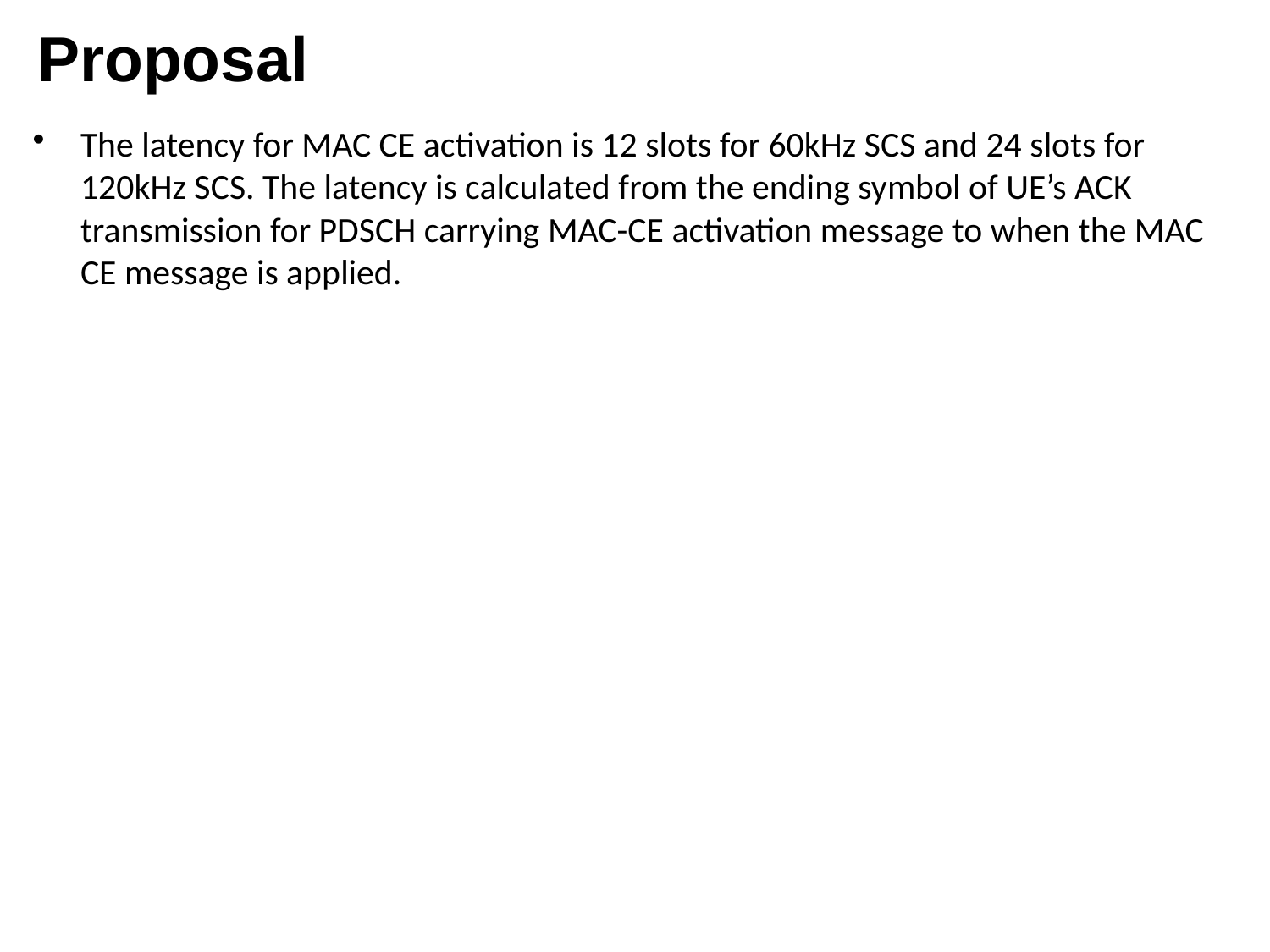

# Proposal
The latency for MAC CE activation is 12 slots for 60kHz SCS and 24 slots for 120kHz SCS. The latency is calculated from the ending symbol of UE’s ACK transmission for PDSCH carrying MAC-CE activation message to when the MAC CE message is applied.